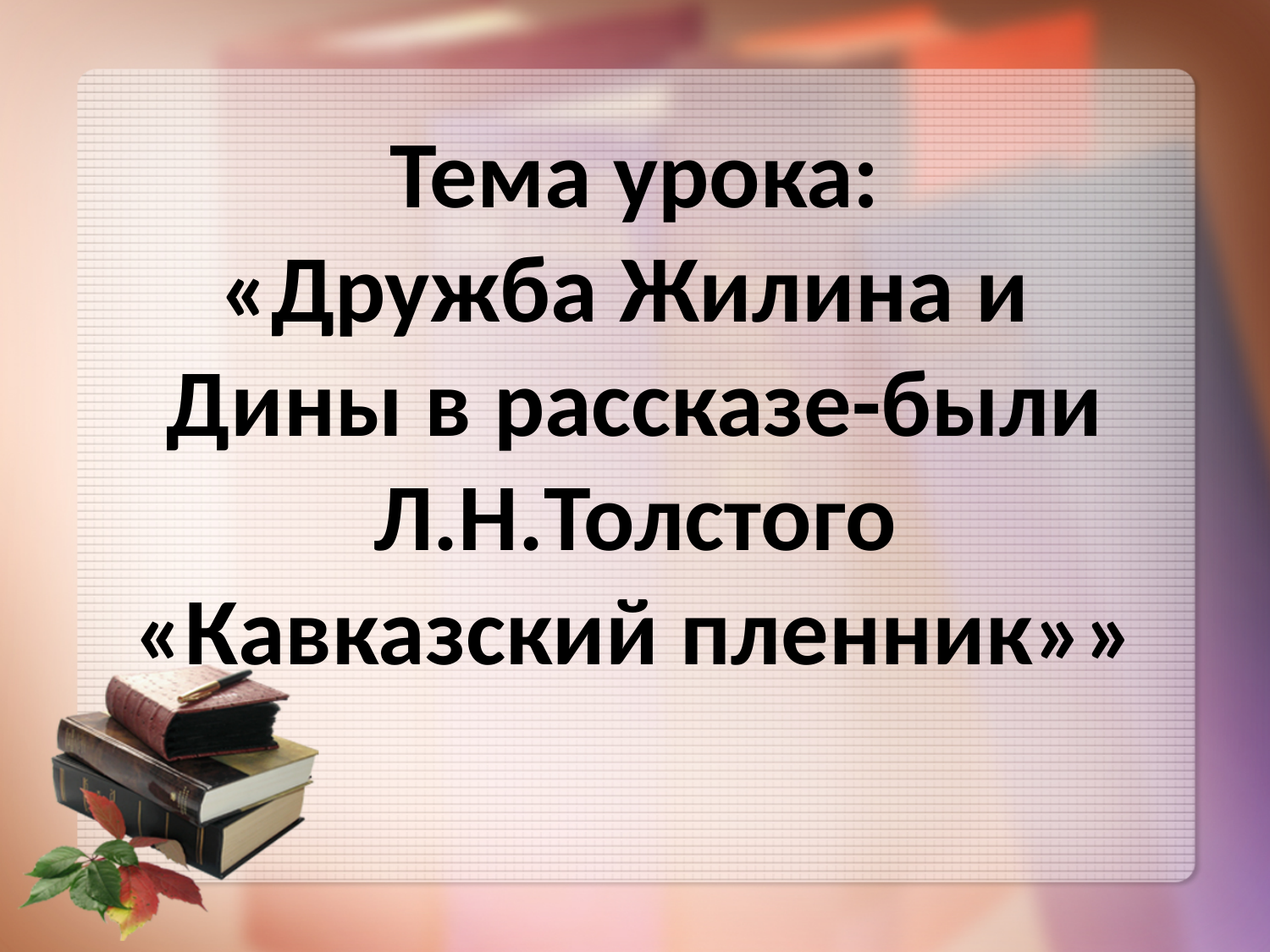

# Тема урока: «Дружба Жилина и  Дины в рассказе-были Л.Н.Толстого «Кавказский пленник»»